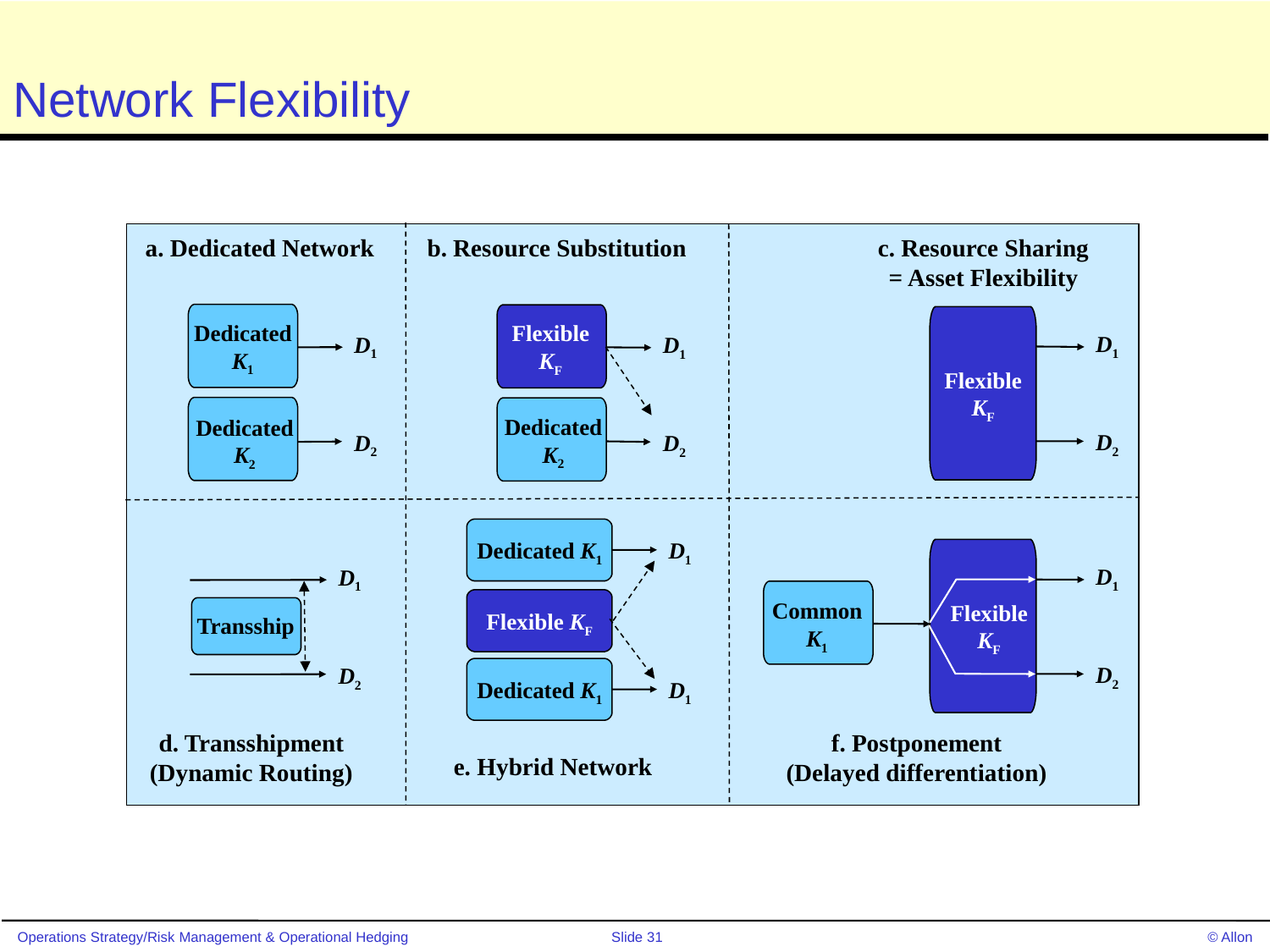

# Network Flexibility

a. Dedicated Network
b. Resource Substitution
c. Resource Sharing
= Asset Flexibility

Dedicated
K1
Flexible
KF
D1
D1
D1

Flexible
KF

Dedicated
K2
Dedicated
K2
D2
D2
D2

Dedicated K1
D1

D1
D1

Common
K1

Flexible
KF
Flexible KF
Transship

D2
D2

Dedicated K1
D1

d. Transshipment
(Dynamic Routing)
f. Postponement
(Delayed differentiation)
e. Hybrid Network